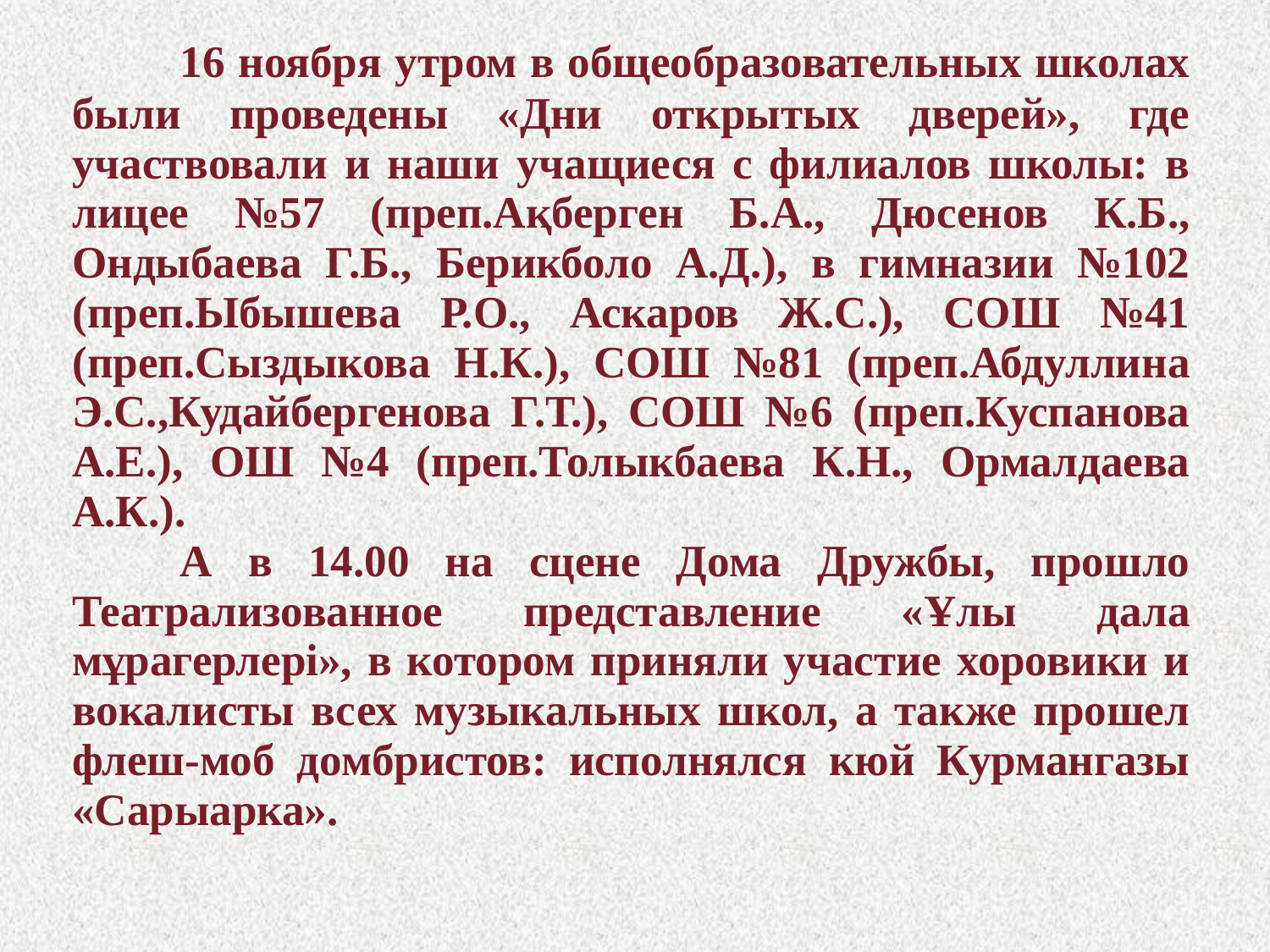

# 16 ноября утром в общеобразовательных школах были проведены «Дни открытых дверей», где участвовали и наши учащиеся с филиалов школы: в лицее №57 (преп.Ақберген Б.А., Дюсенов К.Б., Ондыбаева Г.Б., Берикболо А.Д.), в гимназии №102 (преп.Ыбышева Р.О., Аскаров Ж.С.), СОШ №41 (преп.Сыздыкова Н.К.), СОШ №81 (преп.Абдуллина Э.С.,Кудайбергенова Г.Т.), СОШ №6 (преп.Куспанова А.Е.), ОШ №4 (преп.Толыкбаева К.Н., Ормалдаева А.К.). А в 14.00 на сцене Дома Дружбы, прошло Театрализованное представление «Ұлы дала мұрагерлері», в котором приняли участие хоровики и вокалисты всех музыкальных школ, а также прошел флеш-моб домбристов: исполнялся кюй Курмангазы «Сарыарка».